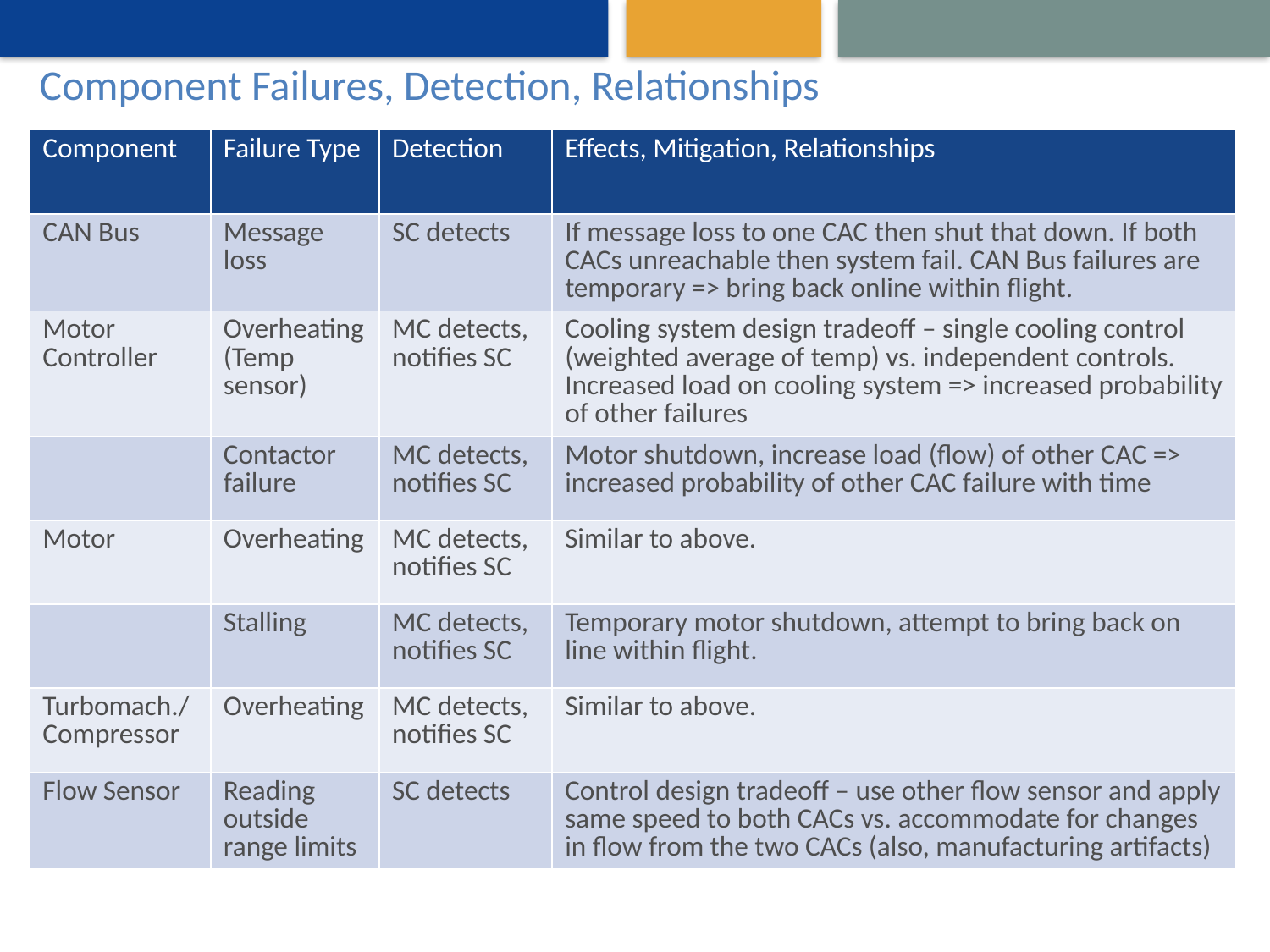

# Component Failures, Detection, Relationships
| Component | Failure Type | Detection | Effects, Mitigation, Relationships |
| --- | --- | --- | --- |
| CAN Bus | Message loss | SC detects | If message loss to one CAC then shut that down. If both CACs unreachable then system fail. CAN Bus failures are temporary => bring back online within flight. |
| Motor Controller | Overheating (Temp sensor) | MC detects, notifies SC | Cooling system design tradeoff – single cooling control (weighted average of temp) vs. independent controls. Increased load on cooling system => increased probability of other failures |
|  | Contactor failure | MC detects, notifies SC | Motor shutdown, increase load (flow) of other CAC => increased probability of other CAC failure with time |
| Motor | Overheating | MC detects, notifies SC | Similar to above. |
|  | Stalling | MC detects, notifies SC | Temporary motor shutdown, attempt to bring back on line within flight. |
| Turbomach./ Compressor | Overheating | MC detects, notifies SC | Similar to above. |
| Flow Sensor | Reading outside range limits | SC detects | Control design tradeoff – use other flow sensor and apply same speed to both CACs vs. accommodate for changes in flow from the two CACs (also, manufacturing artifacts) |